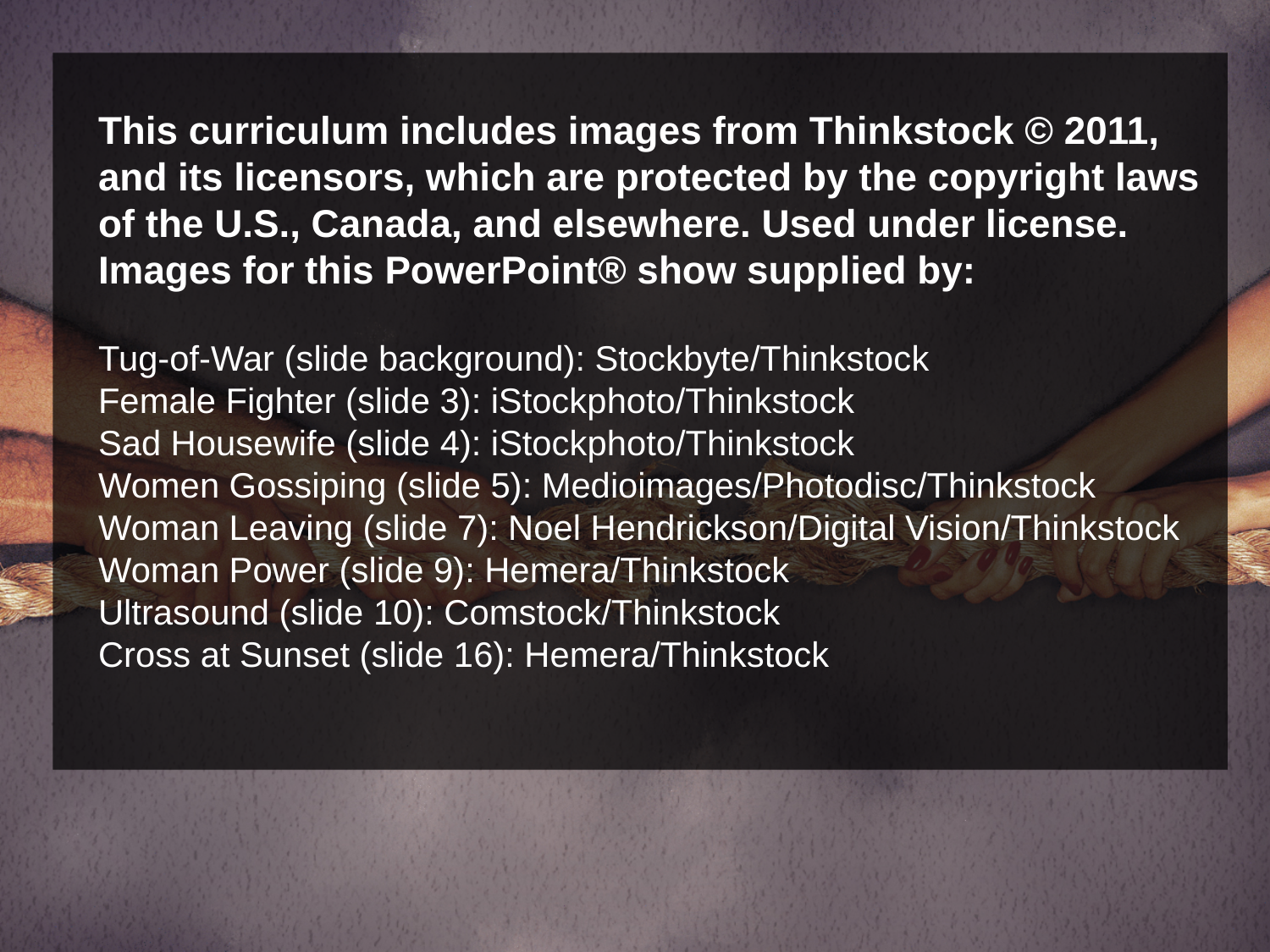

This curriculum includes images from Thinkstock © 2011, and its licensors, which are protected by the copyright laws of the U.S., Canada, and elsewhere. Used under license. Images for this PowerPoint® show supplied by:

Tug-of-War (slide background): Stockbyte/Thinkstock
Female Fighter (slide 3): iStockphoto/Thinkstock
Sad Housewife (slide 4): iStockphoto/Thinkstock
Women Gossiping (slide 5): Medioimages/Photodisc/Thinkstock
Woman Leaving (slide 7): Noel Hendrickson/Digital Vision/Thinkstock
Woman Power (slide 9): Hemera/Thinkstock
Ultrasound (slide 10): Comstock/Thinkstock
Cross at Sunset (slide 16): Hemera/Thinkstock